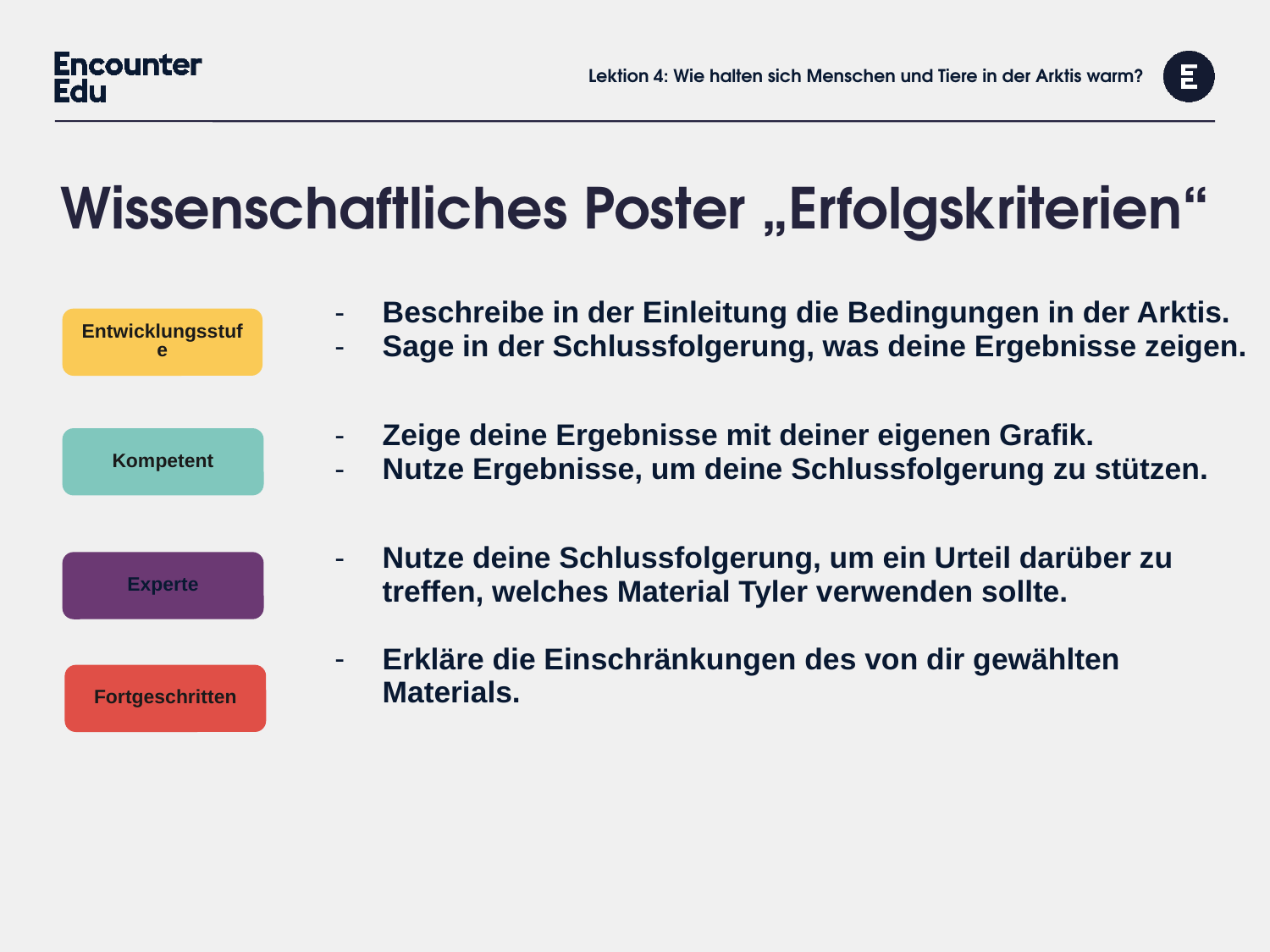

# Lektion 4: Wie halten sich Menschen und Tiere in der Arktis warm?
Wissenschaftliches Poster „Erfolgskriterien“
| Beschreibe in der Einleitung die Bedingungen in der Arktis. Sage in der Schlussfolgerung, was deine Ergebnisse zeigen. |
| --- |
| Zeige deine Ergebnisse mit deiner eigenen Grafik. Nutze Ergebnisse, um deine Schlussfolgerung zu stützen. |
| Nutze deine Schlussfolgerung, um ein Urteil darüber zu treffen, welches Material Tyler verwenden sollte. Erkläre die Einschränkungen des von dir gewählten Materials. |
|  |
|  |
Entwicklungsstufe
Kompetent
Experte
Fortgeschritten